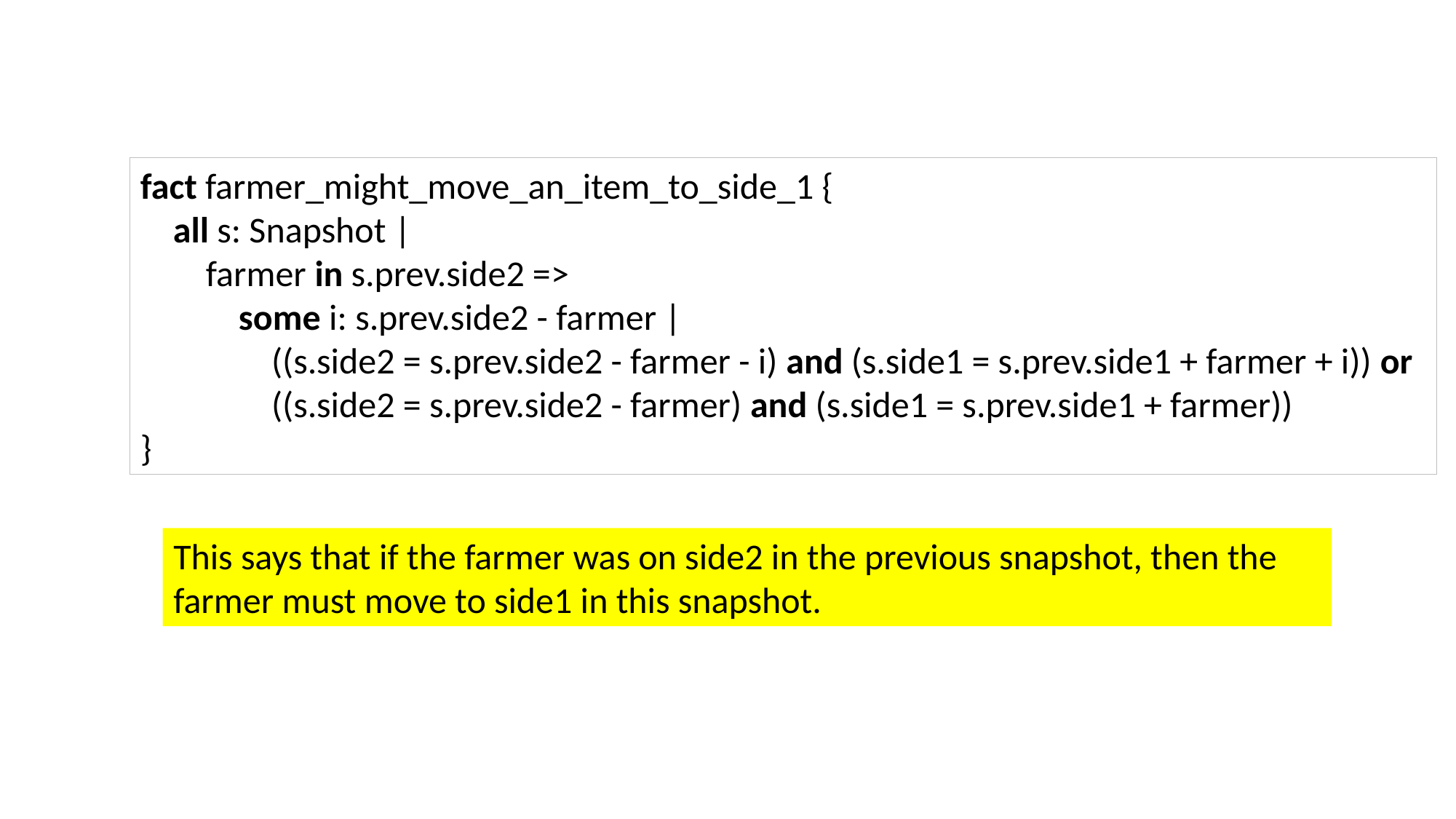

fact farmer_might_move_an_item_to_side_1 {
    all s: Snapshot |
        farmer in s.prev.side2 =>
            some i: s.prev.side2 - farmer |
                ((s.side2 = s.prev.side2 - farmer - i) and (s.side1 = s.prev.side1 + farmer + i)) or
                ((s.side2 = s.prev.side2 - farmer) and (s.side1 = s.prev.side1 + farmer))
}
This says that if the farmer was on side2 in the previous snapshot, then the farmer must move to side1 in this snapshot.